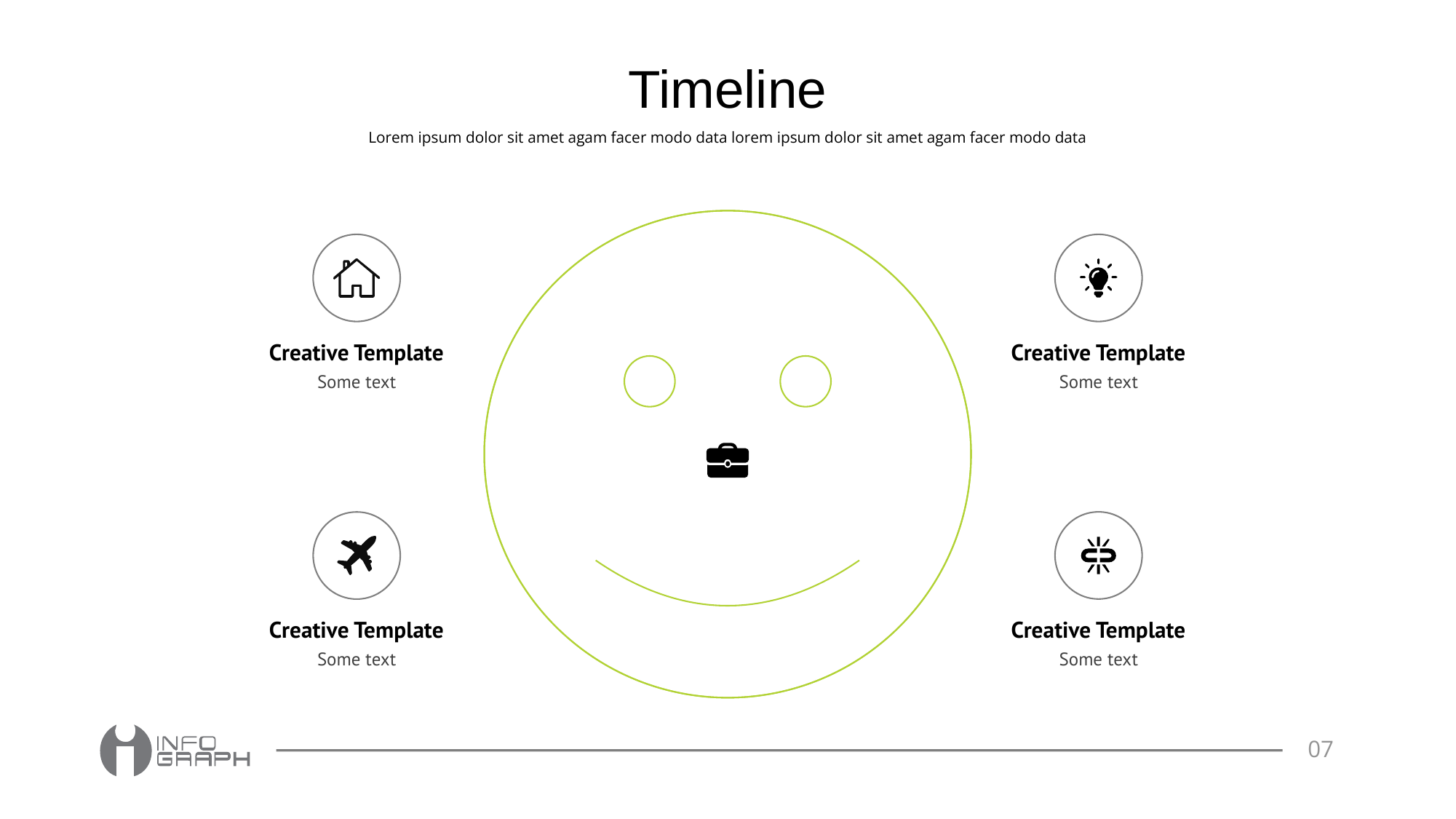

# Timeline
Lorem ipsum dolor sit amet agam facer modo data lorem ipsum dolor sit amet agam facer modo data

Creative Template
Some text

Creative Template
Some text

Creative Template
Some text

Creative Template
Some text

Creative Template
Some text
07